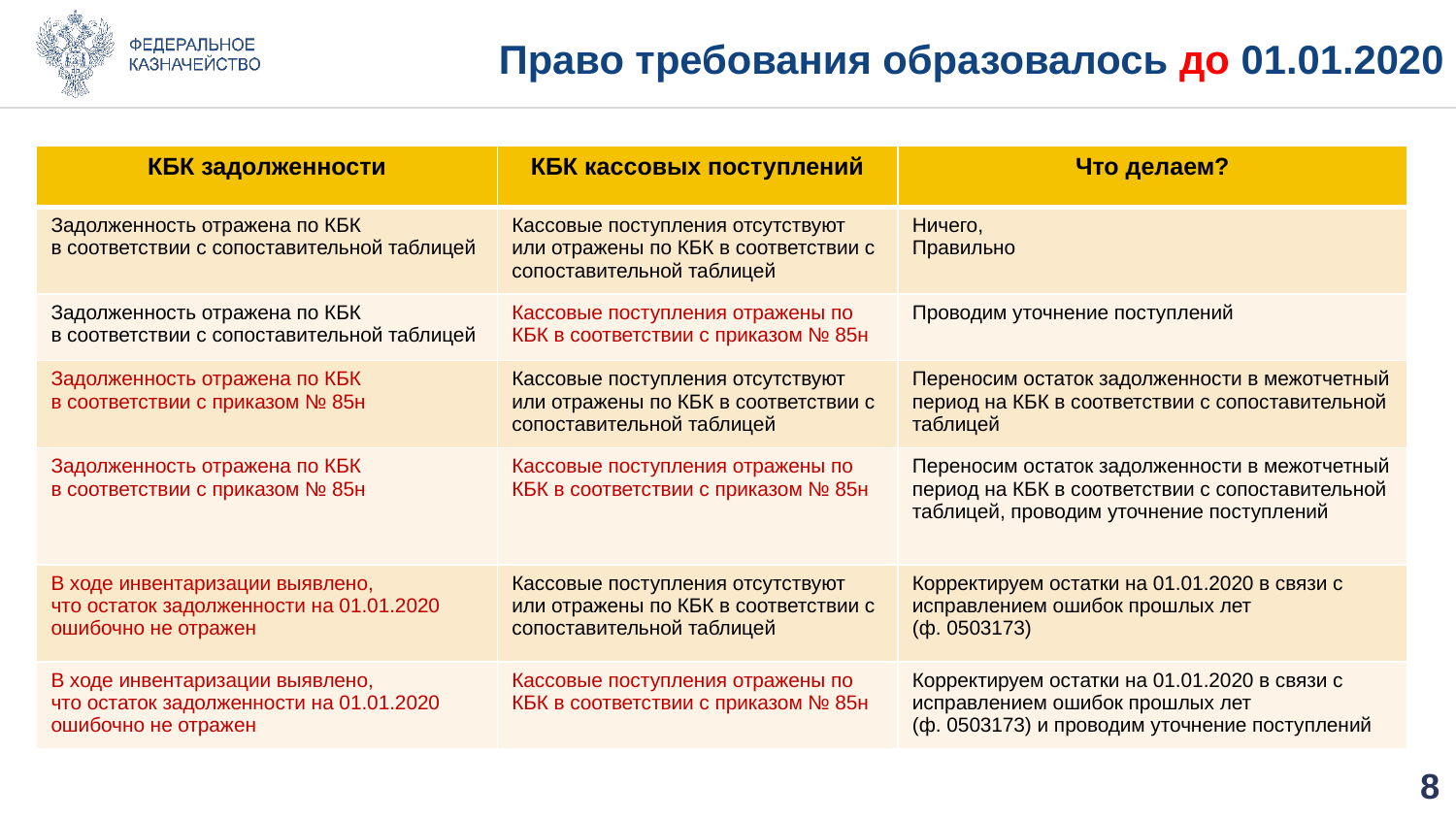

# Право требования образовалось до 01.01.2020
| КБК задолженности | КБК кассовых поступлений | Что делаем? |
| --- | --- | --- |
| Задолженность отражена по КБК в соответствии с сопоставительной таблицей | Кассовые поступления отсутствуют или отражены по КБК в соответствии с сопоставительной таблицей | Ничего, Правильно |
| Задолженность отражена по КБК в соответствии с сопоставительной таблицей | Кассовые поступления отражены по КБК в соответствии с приказом № 85н | Проводим уточнение поступлений |
| Задолженность отражена по КБК в соответствии с приказом № 85н | Кассовые поступления отсутствуют или отражены по КБК в соответствии с сопоставительной таблицей | Переносим остаток задолженности в межотчетный период на КБК в соответствии с сопоставительной таблицей |
| Задолженность отражена по КБК в соответствии с приказом № 85н | Кассовые поступления отражены по КБК в соответствии с приказом № 85н | Переносим остаток задолженности в межотчетный период на КБК в соответствии с сопоставительной таблицей, проводим уточнение поступлений |
| В ходе инвентаризации выявлено, что остаток задолженности на 01.01.2020 ошибочно не отражен | Кассовые поступления отсутствуют или отражены по КБК в соответствии с сопоставительной таблицей | Корректируем остатки на 01.01.2020 в связи с исправлением ошибок прошлых лет (ф. 0503173) |
| В ходе инвентаризации выявлено, что остаток задолженности на 01.01.2020 ошибочно не отражен | Кассовые поступления отражены по КБК в соответствии с приказом № 85н | Корректируем остатки на 01.01.2020 в связи с исправлением ошибок прошлых лет (ф. 0503173) и проводим уточнение поступлений |
8